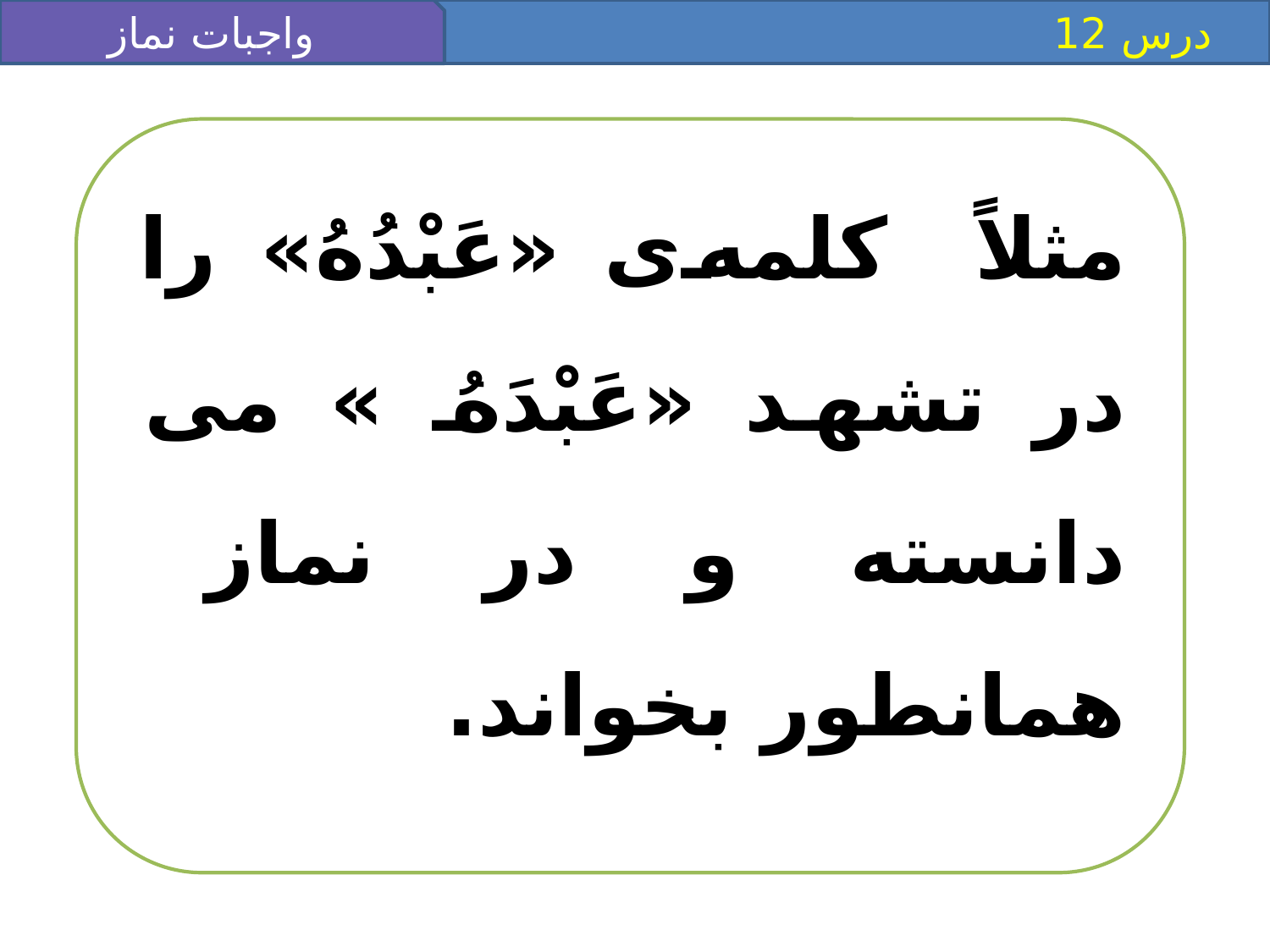

واجبات نماز 2
 درس 12

مثلاً  كلمه‌ی «عَبْدُهُ» را در تشهد «عَبْدَهُ » مى دانسته و در نماز همانطور بخواند.